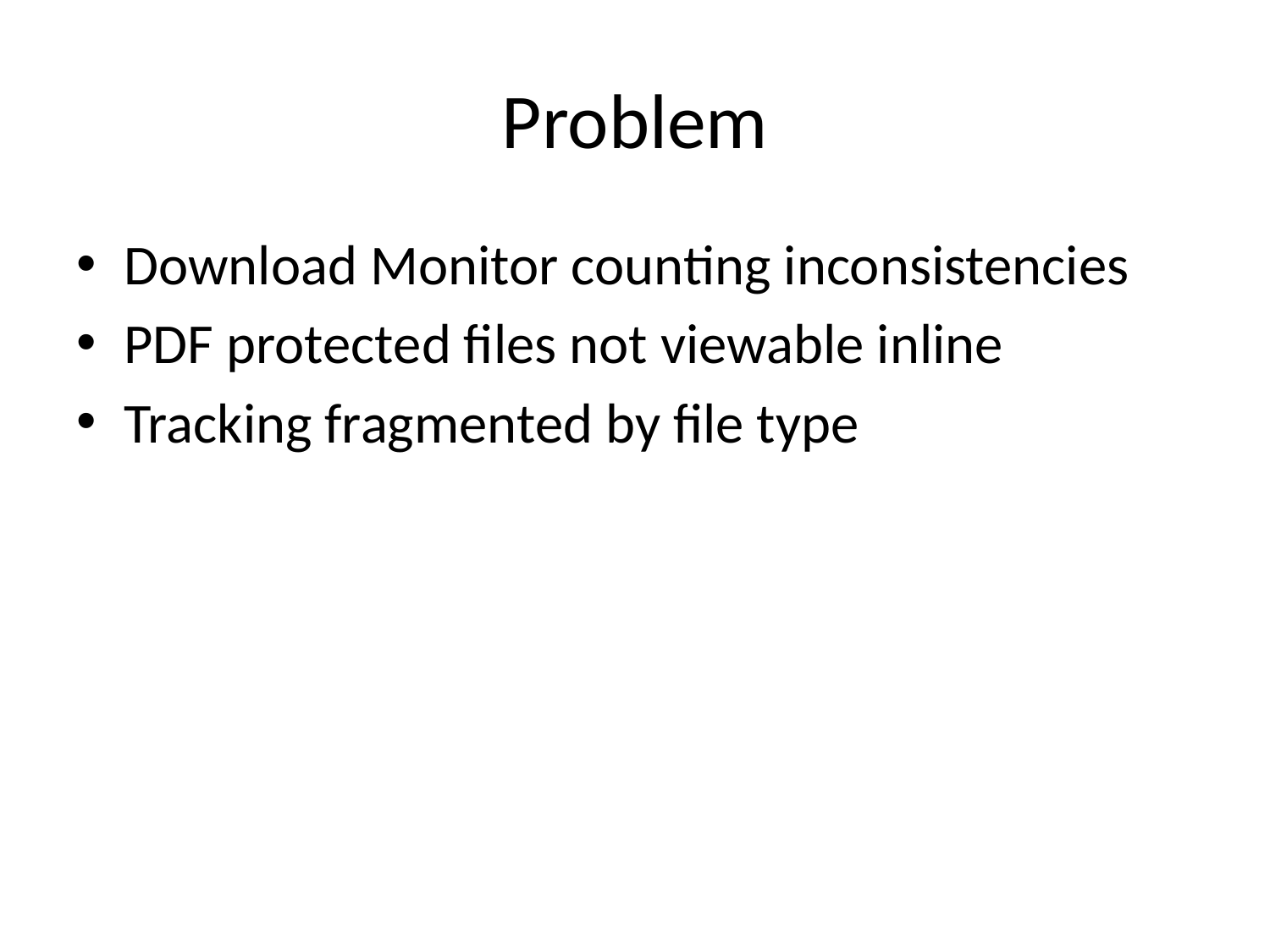

# Problem
Download Monitor counting inconsistencies
PDF protected files not viewable inline
Tracking fragmented by file type